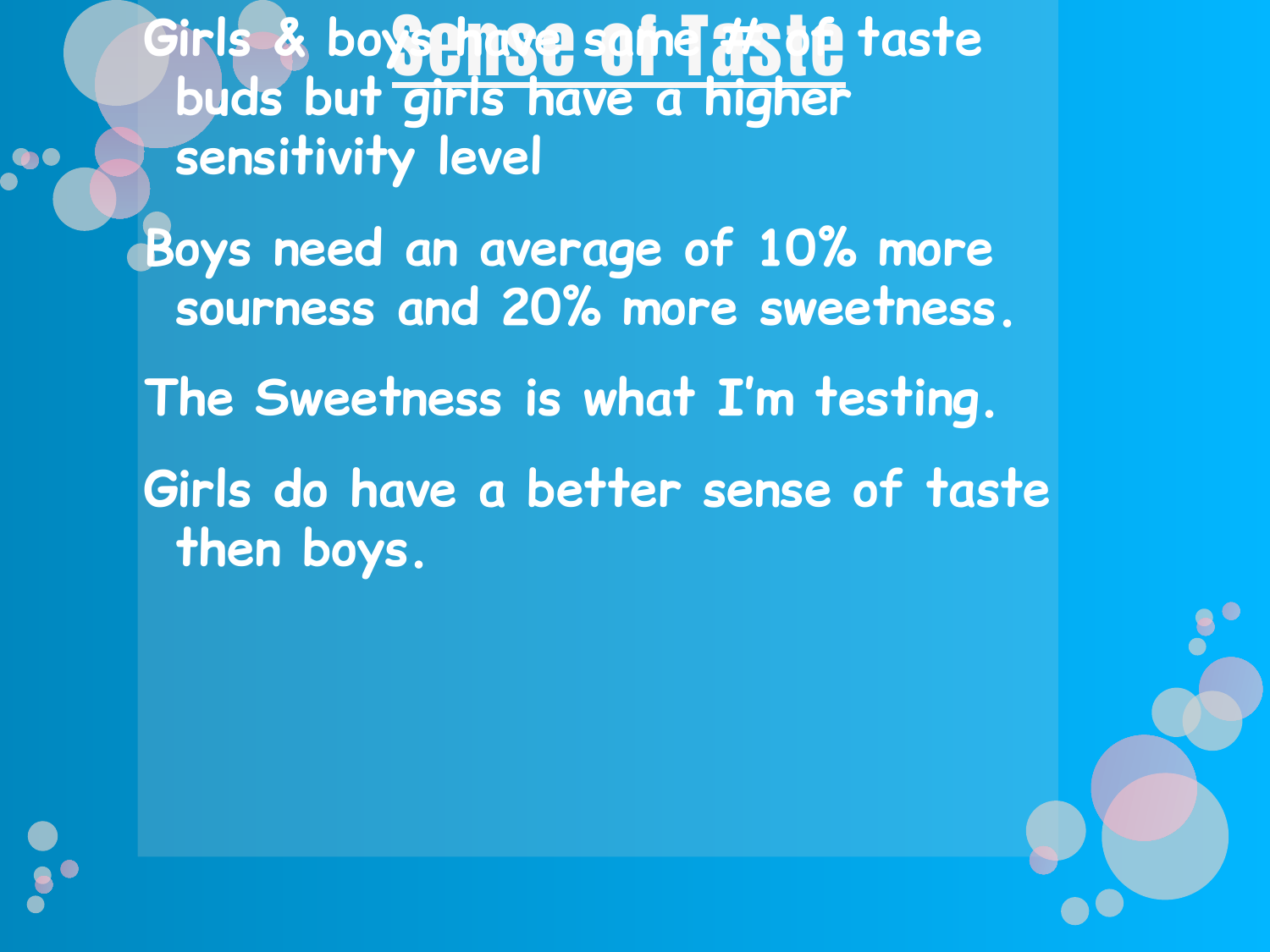

Girls & boys have same # of taste buds but girls have a higher sensitivity level
Boys need an average of 10% more sourness and 20% more sweetness.
The Sweetness is what I’m testing.
Girls do have a better sense of taste then boys.
# Sense of Taste